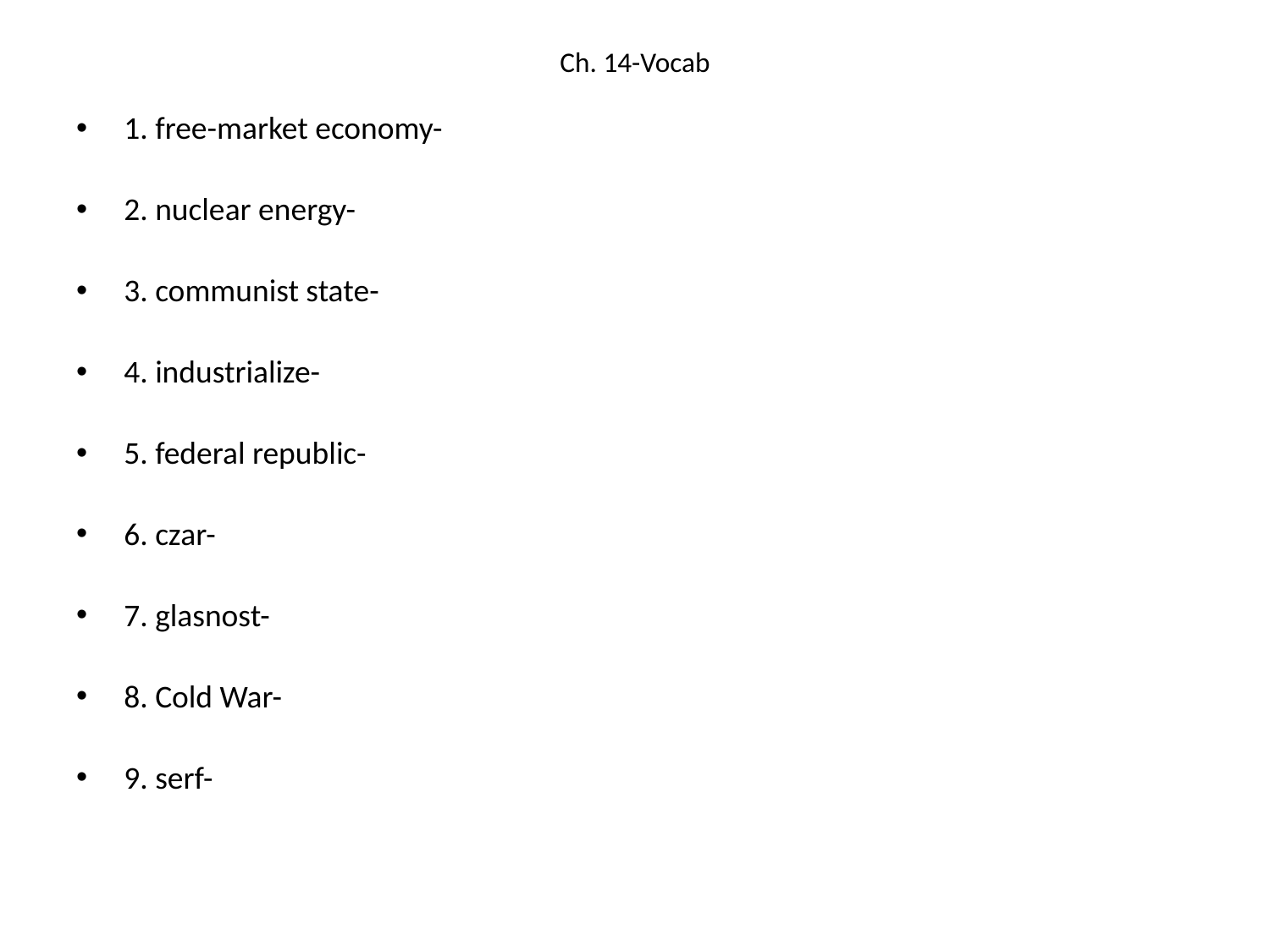

# Ch. 14-Vocab
1. free-market economy-

2. nuclear energy-

3. communist state-

4. industrialize-

5. federal republic-

6. czar-

7. glasnost-

8. Cold War-

9. serf-